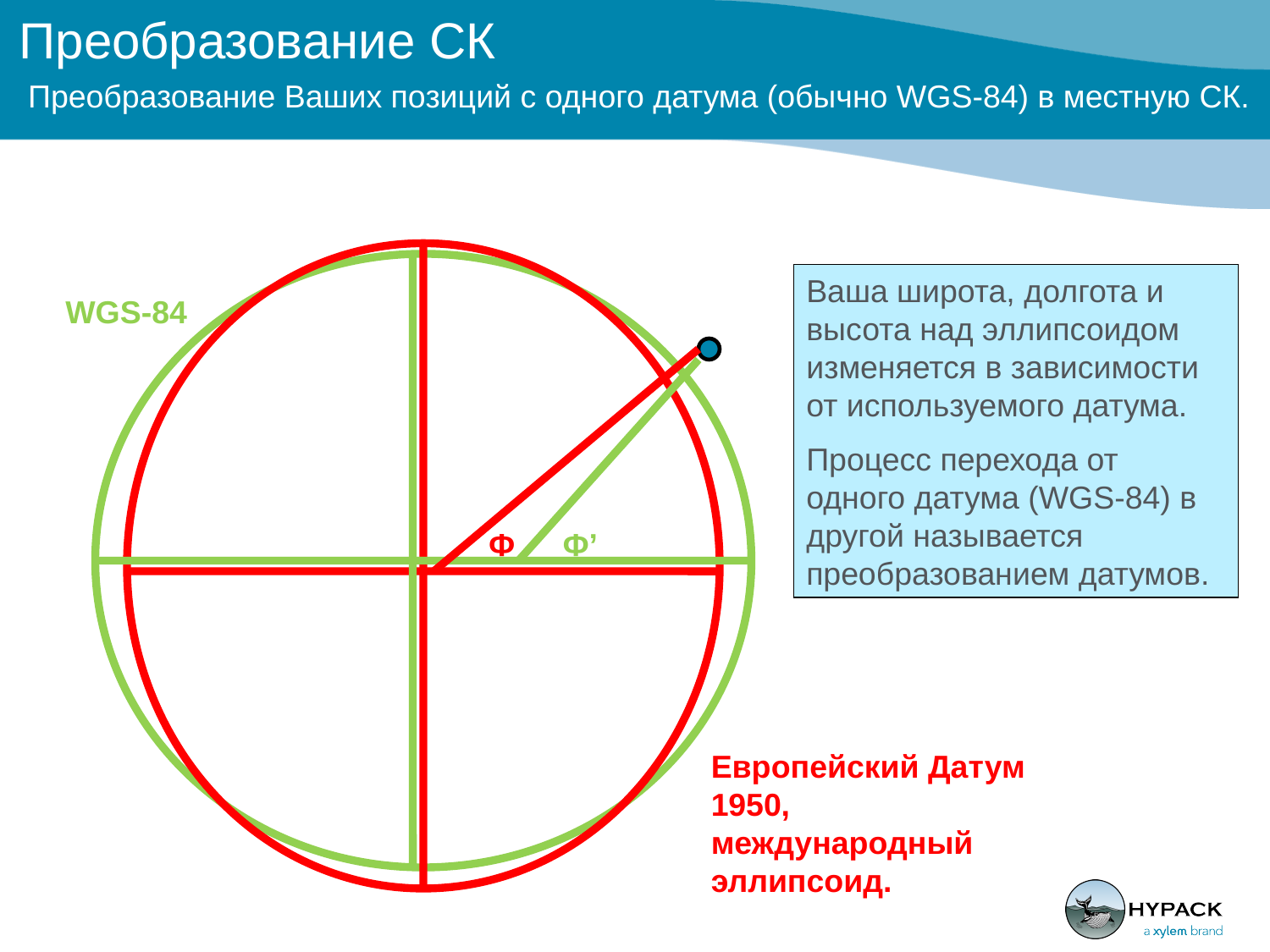

# Преобразование СК Преобразование Ваших позиций с одного датума (обычно WGS-84) в местную СК.

Ваша широта, долгота и высота над эллипсоидом изменяется в зависимости от используемого датума.
Процесс перехода от одного датума (WGS-84) в другой называется преобразованием датумов.
WGS-84

Φ
Φ’

Европейский Датум 1950, международный эллипсоид.